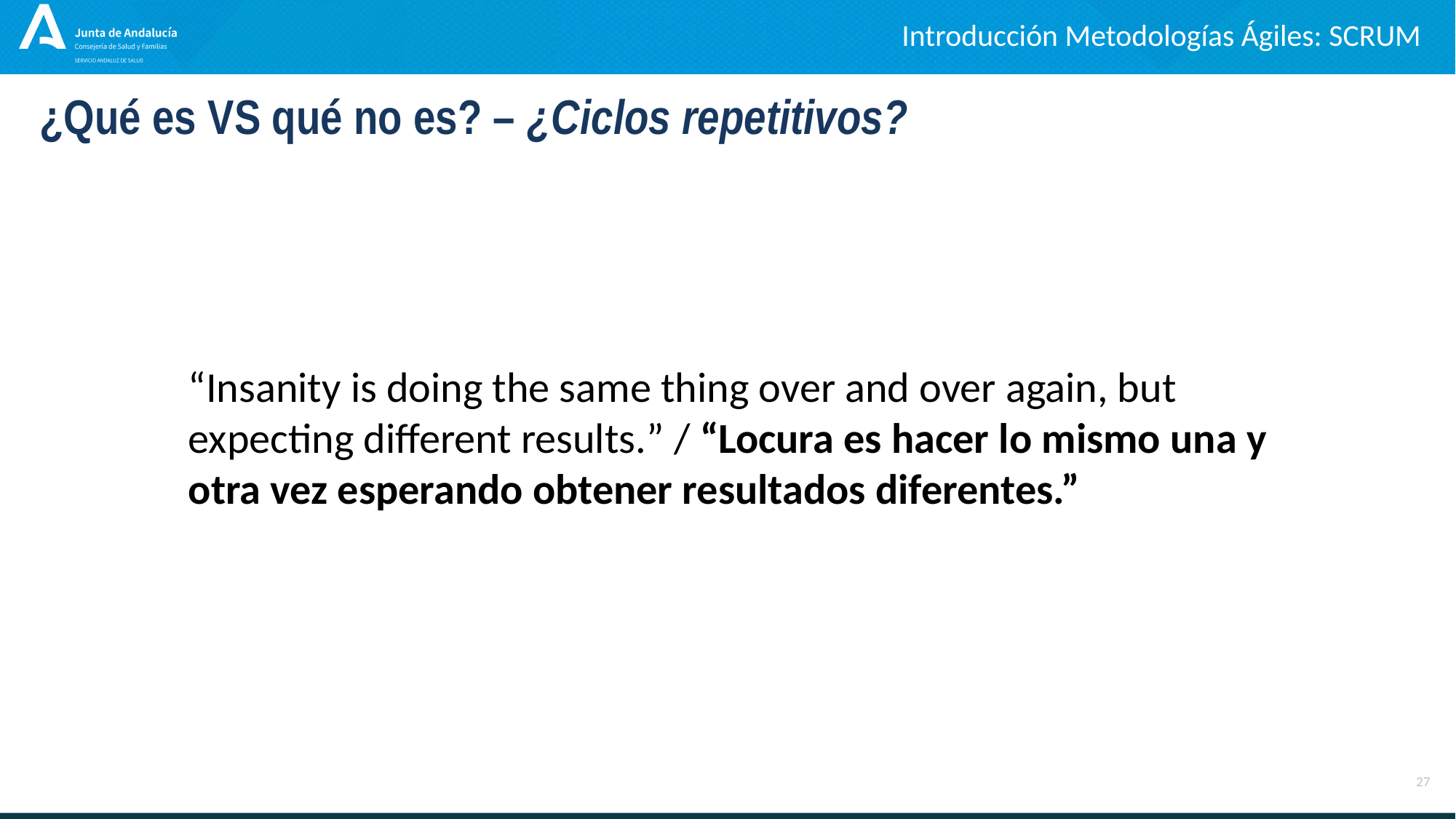

Introducción Metodologías Ágiles: SCRUM

¿Qué es VS qué no es? – ¿Ciclos repetitivos?
“Insanity is doing the same thing over and over again, but expecting different results.” / “Locura es hacer lo mismo una y otra vez esperando obtener resultados diferentes.”
27